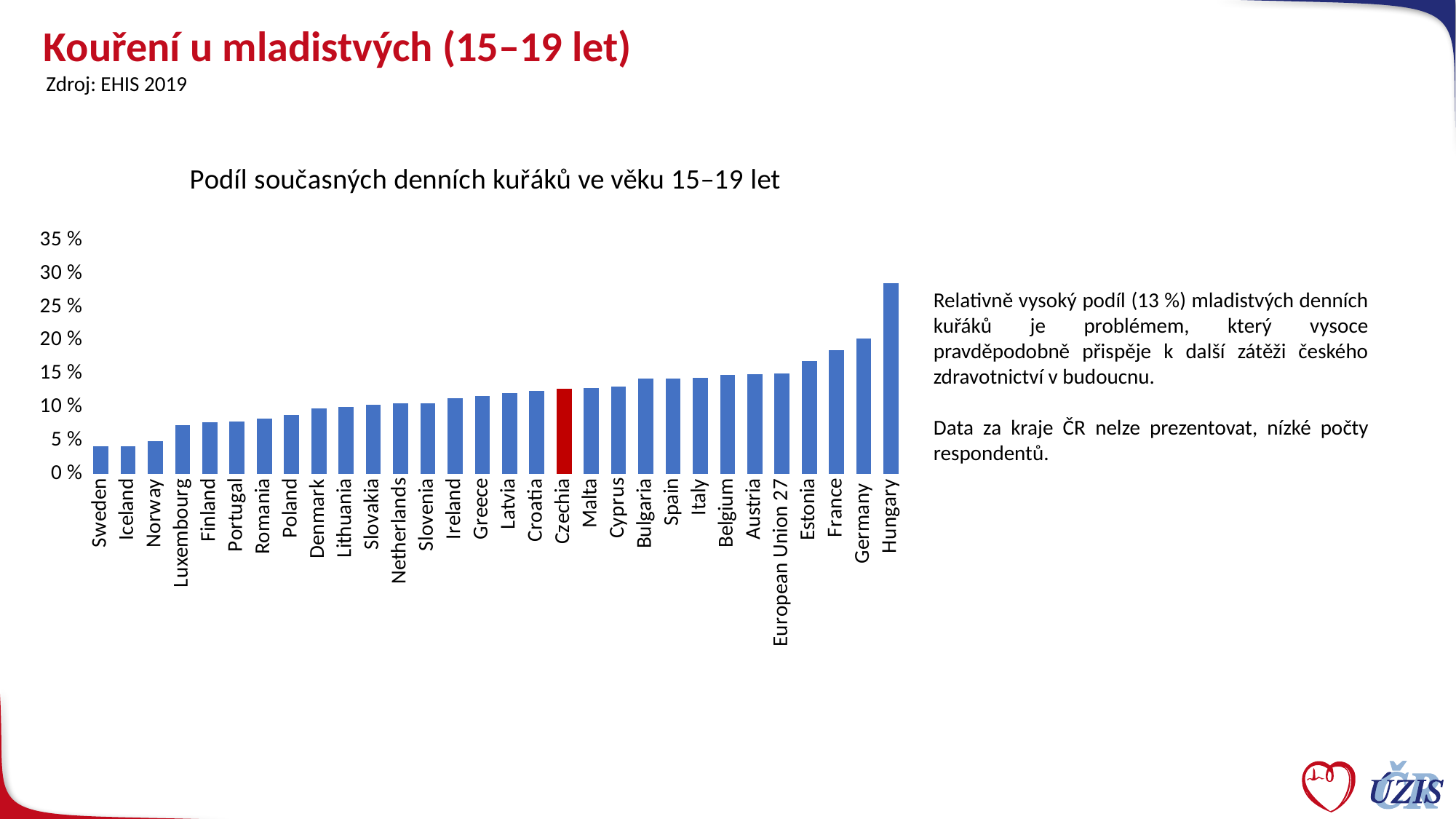

# Kouření u mladistvých (15–19 let)
Zdroj: EHIS 2019

### Chart: Podíl současných denních kuřáků ve věku 15–19 let

| Category | Sloupec2 |
|---|---|
| Sweden | 4.1 |
| Iceland | 4.2 |
| Norway | 4.9 |
| Luxembourg | 7.3 |
| Finland | 7.8 |
| Portugal | 7.9 |
| Romania | 8.3 |
| Poland | 8.8 |
| Denmark | 9.8 |
| Lithuania | 10.1 |
| Slovakia | 10.4 |
| Netherlands | 10.6 |
| Slovenia | 10.6 |
| Ireland | 11.4 |
| Greece | 11.7 |
| Latvia | 12.1 |
| Croatia | 12.5 |
| Czechia | 12.8 |
| Malta | 12.9 |
| Cyprus | 13.1 |
| Bulgaria | 14.3 |
| Spain | 14.3 |
| Italy | 14.4 |
| Belgium | 14.9 |
| Austria | 15.0 |
| European Union 27 | 15.1 |
| Estonia | 16.9 |
| France | 18.6 |
| Germany  | 20.3 |
| Hungary | 28.6 |
Relativně vysoký podíl (13 %) mladistvých denních kuřáků je problémem, který vysoce pravděpodobně přispěje k další zátěži českého zdravotnictví v budoucnu.

Data za kraje ČR nelze prezentovat, nízké počty respondentů.